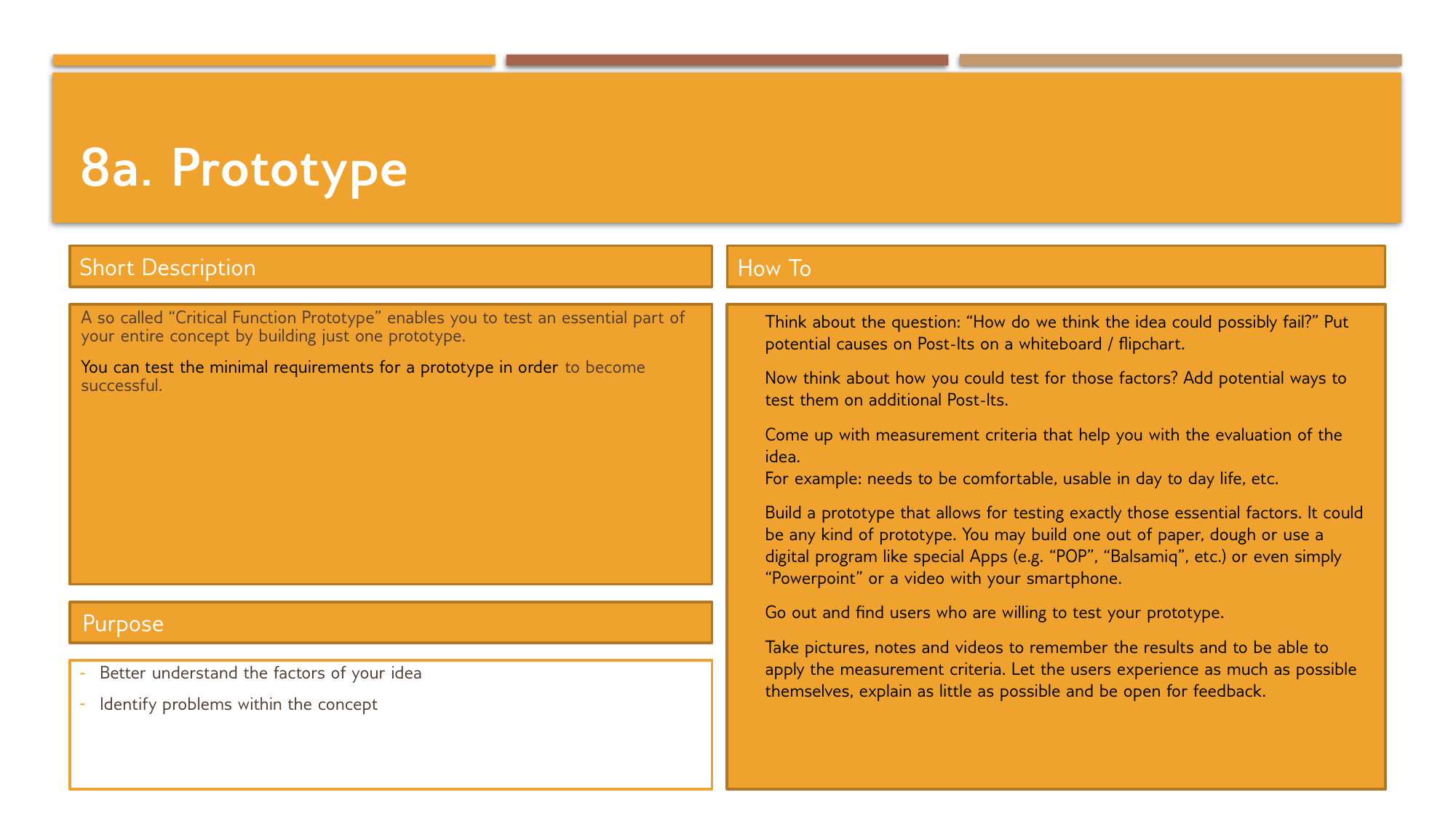

# 8a. Prototype
Short Description
How To
Think about the question: “How do we think the idea could possibly fail?” Put potential causes on Post-Its on a whiteboard / flipchart.
Now think about how you could test for those factors? Add potential ways to test them on additional Post-Its.
Come up with measurement criteria that help you with the evaluation of the idea.
For example: needs to be comfortable, usable in day to day life, etc.
Build a prototype that allows for testing exactly those essential factors. It could be any kind of prototype. You may build one out of paper, dough or use a digital program like special Apps (e.g. “POP”, “Balsamiq”, etc.) or even simply “Powerpoint” or a video with your smartphone.
Go out and find users who are willing to test your prototype.
Take pictures, notes and videos to remember the results and to be able to apply the measurement criteria. Let the users experience as much as possible themselves, explain as little as possible and be open for feedback.
A so called “Critical Function Prototype” enables you to test an essential part of your entire concept by building just one prototype.
You can test the minimal requirements for a prototype in order to become successful.
Purpose
Better understand the factors of your idea
Identify problems within the concept